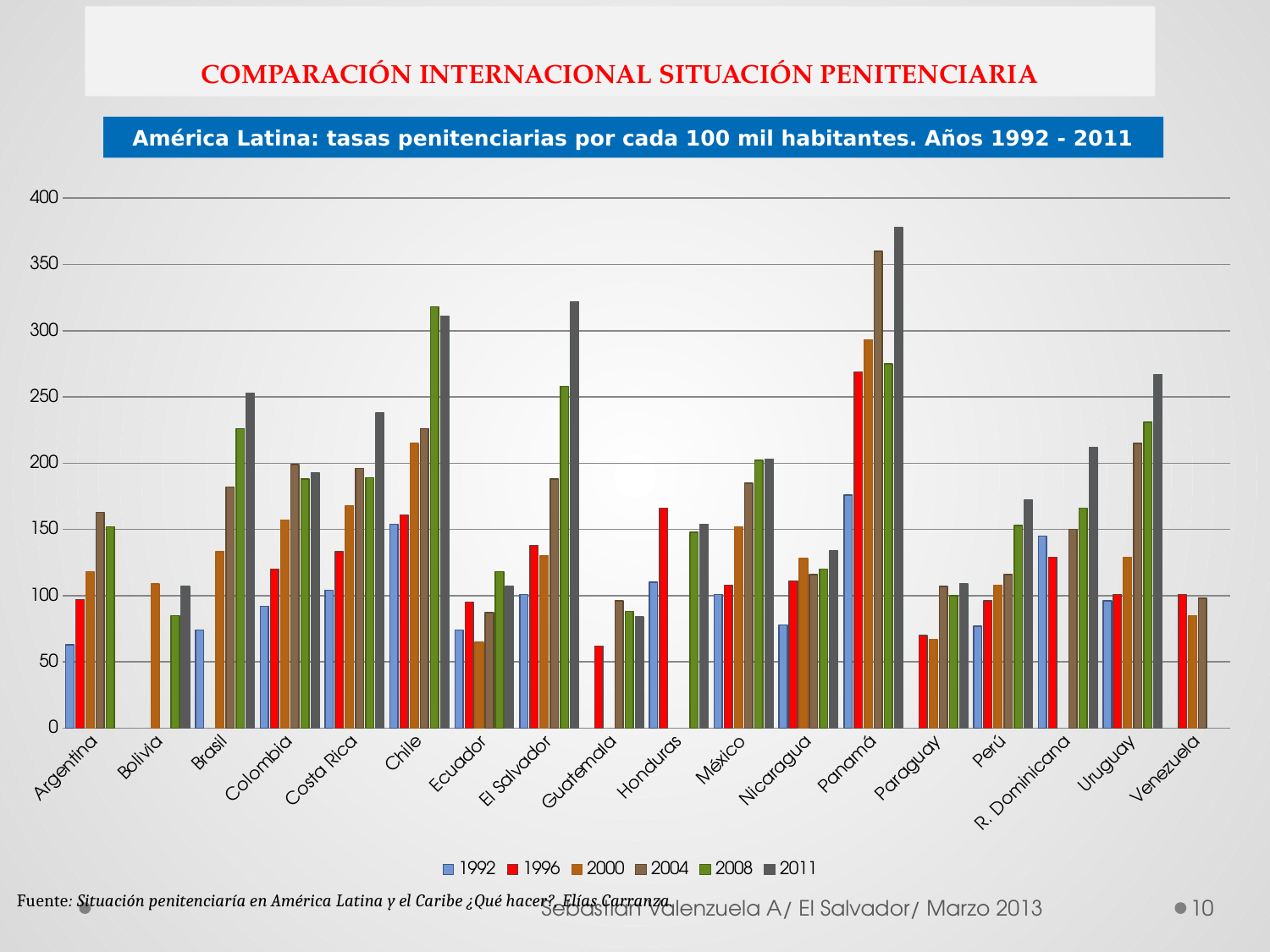

# COMPARACIÓN INTERNACIONAL SITUACIÓN PENITENCIARIA
América Latina: tasas penitenciarias por cada 100 mil habitantes. Años 1992 - 2011

### Chart

| Category | 1992 | 1996 | 2000 | 2004 | 2008 | 2011 |
|---|---|---|---|---|---|---|
| Argentina | 63.0 | 97.0 | 118.0 | 163.0 | 152.0 | None |
| Bolivia | None | None | 109.0 | None | 85.0 | 107.0 |
| Brasil | 74.0 | None | 133.0 | 182.0 | 226.0 | 253.0 |
| Colombia | 92.0 | 120.0 | 157.0 | 199.0 | 188.0 | 193.0 |
| Costa Rica | 104.0 | 133.0 | 168.0 | 196.0 | 189.0 | 238.0 |
| Chile | 154.0 | 161.0 | 215.0 | 226.0 | 318.0 | 311.0 |
| Ecuador | 74.0 | 95.0 | 65.0 | 87.0 | 118.0 | 107.0 |
| El Salvador | 101.0 | 138.0 | 130.0 | 188.0 | 258.0 | 322.0 |
| Guatemala | None | 62.0 | None | 96.0 | 88.0 | 84.0 |
| Honduras | 110.0 | 166.0 | None | None | 148.0 | 154.0 |
| México | 101.0 | 108.0 | 152.0 | 185.0 | 202.0 | 203.0 |
| Nicaragua | 78.0 | 111.0 | 128.0 | 116.0 | 120.0 | 134.0 |
| Panamá | 176.0 | 269.0 | 293.0 | 360.0 | 275.0 | 378.0 |
| Paraguay | None | 70.0 | 67.0 | 107.0 | 100.0 | 109.0 |
| Perú | 77.0 | 96.0 | 108.0 | 116.0 | 153.0 | 172.0 |
| R. Dominicana | 145.0 | 129.0 | None | 150.0 | 166.0 | 212.0 |
| Uruguay | 96.0 | 101.0 | 129.0 | 215.0 | 231.0 | 267.0 |
| Venezuela | None | 101.0 | 85.0 | 98.0 | None | None |
10
Sebastian Valenzuela A/ El Salvador/ Marzo 2013
Fuente: Situación penitenciaría en América Latina y el Caribe ¿Qué hacer?, Elías Carranza.